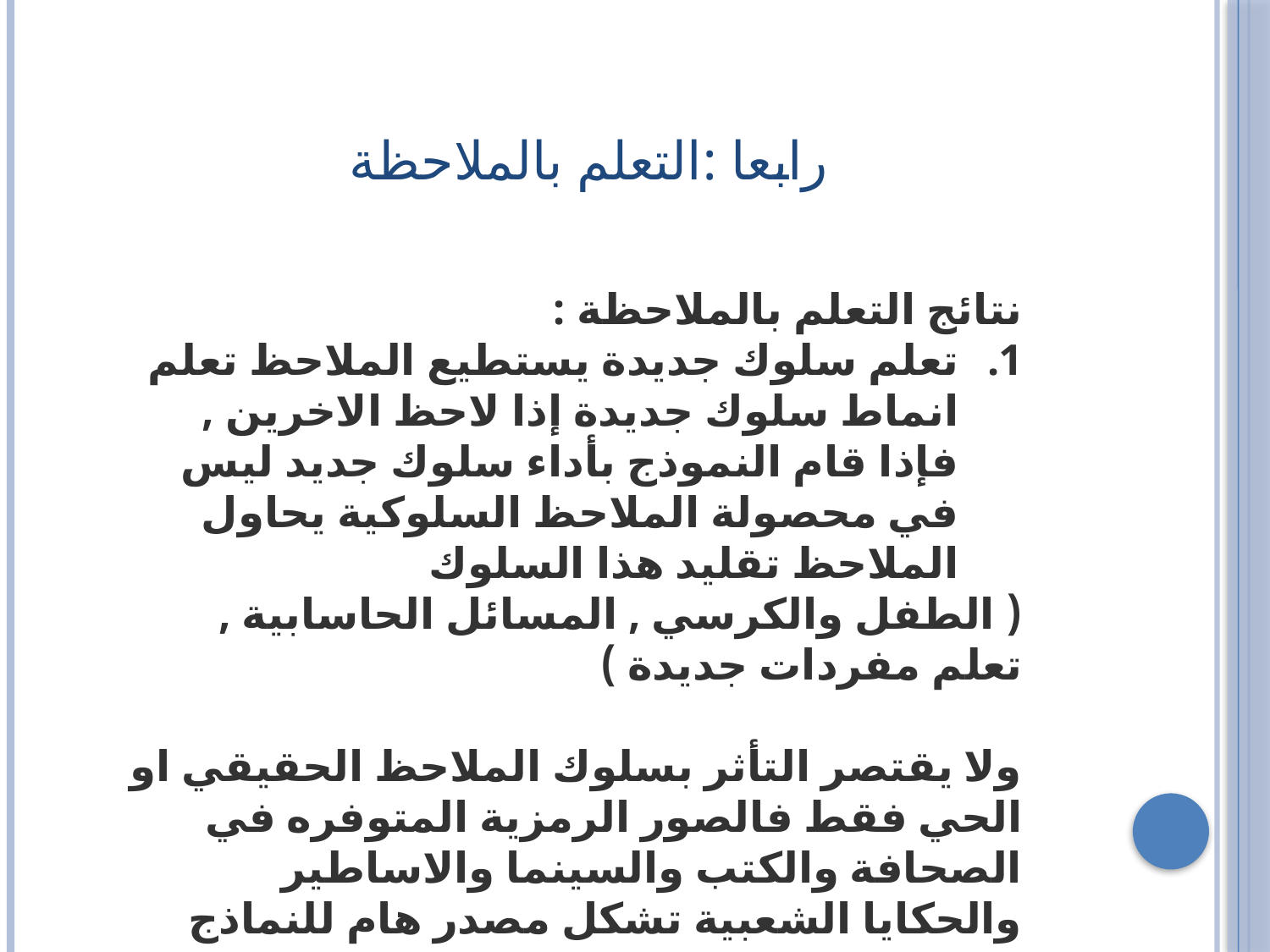

# رابعا :التعلم بالملاحظة

نتائج التعلم بالملاحظة :
تعلم سلوك جديدة يستطيع الملاحظ تعلم انماط سلوك جديدة إذا لاحظ الاخرين , فإذا قام النموذج بأداء سلوك جديد ليس في محصولة الملاحظ السلوكية يحاول الملاحظ تقليد هذا السلوك
( الطفل والكرسي , المسائل الحاسابية , تعلم مفردات جديدة )

ولا يقتصر التأثر بسلوك الملاحظ الحقيقي او الحي فقط فالصور الرمزية المتوفره في الصحافة والكتب والسينما والاساطير والحكايا الشعبية تشكل مصدر هام للنماذج
وقد بينت دراسات باندور ان الاطفال يحاكون سلوك النماذج الحية و الافلام السيمائية والتلفزيونية ايضا